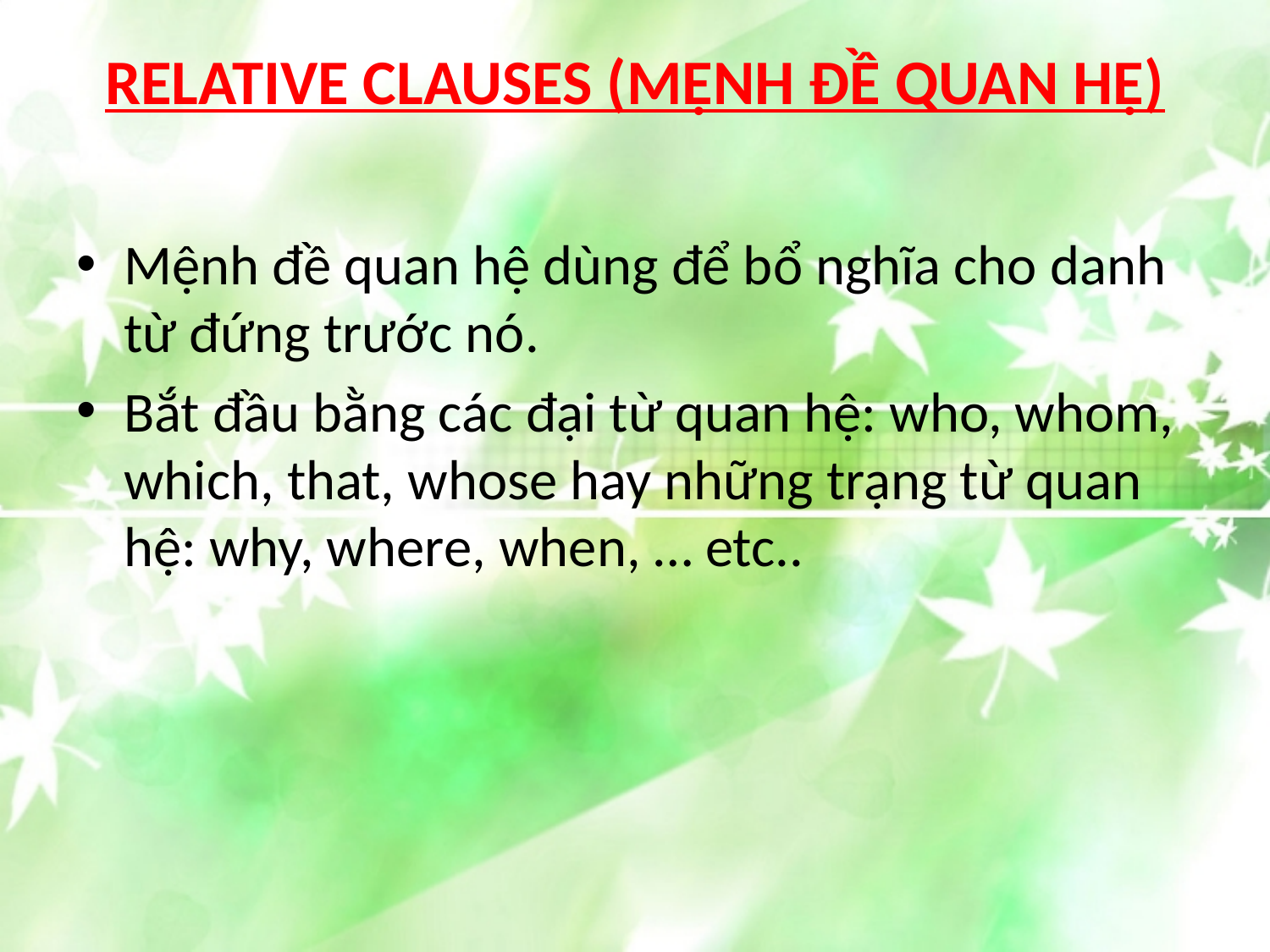

# RELATIVE CLAUSES (MỆNH ĐỀ QUAN HỆ)
Mệnh đề quan hệ dùng để bổ nghĩa cho danh từ đứng trước nó.
Bắt đầu bằng các đại từ quan hệ: who, whom, which, that, whose hay những trạng từ quan hệ: why, where, when, … etc..